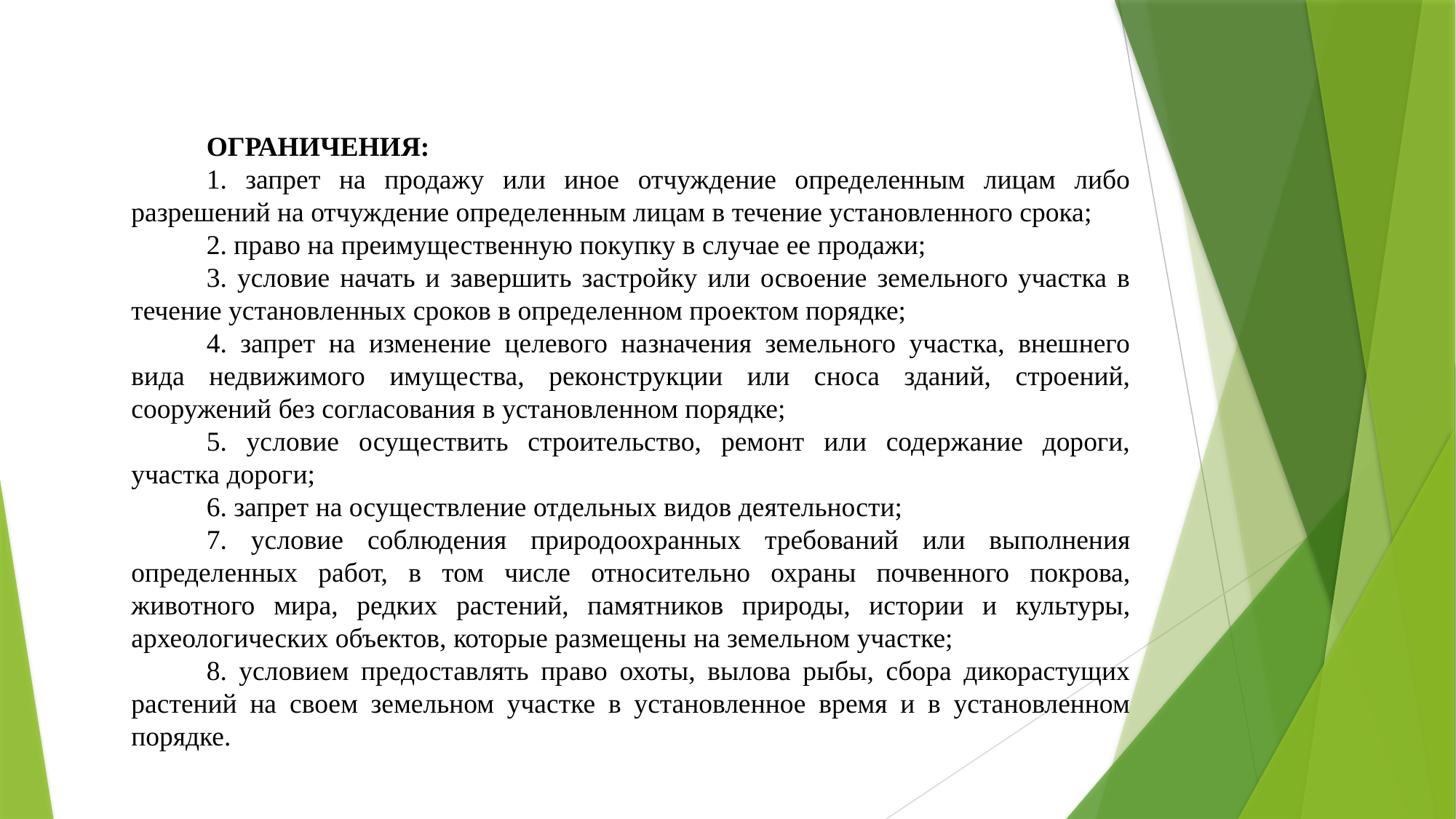

ОГРАНИЧЕНИЯ:
1. запрет на продажу или иное отчуждение определенным лицам либо разрешений на отчуждение определенным лицам в течение установленного срока;
2. право на преимущественную покупку в случае ее продажи;
3. условие начать и завершить застройку или освоение земельного участка в течение установленных сроков в определенном проектом порядке;
4. запрет на изменение целевого назначения земельного участка, внешнего вида недвижимого имущества, реконструкции или сноса зданий, строений, сооружений без согласования в установленном порядке;
5. условие осуществить строительство, ремонт или содержание дороги, участка дороги;
6. запрет на осуществление отдельных видов деятельности;
7. условие соблюдения природоохранных требований или выполнения определенных работ, в том числе относительно охраны почвенного покрова, животного мира, редких растений, памятников природы, истории и культуры, археологических объектов, которые размещены на земельном участке;
8. условием предоставлять право охоты, вылова рыбы, сбора дикорастущих растений на своем земельном участке в установленное время и в установленном порядке.